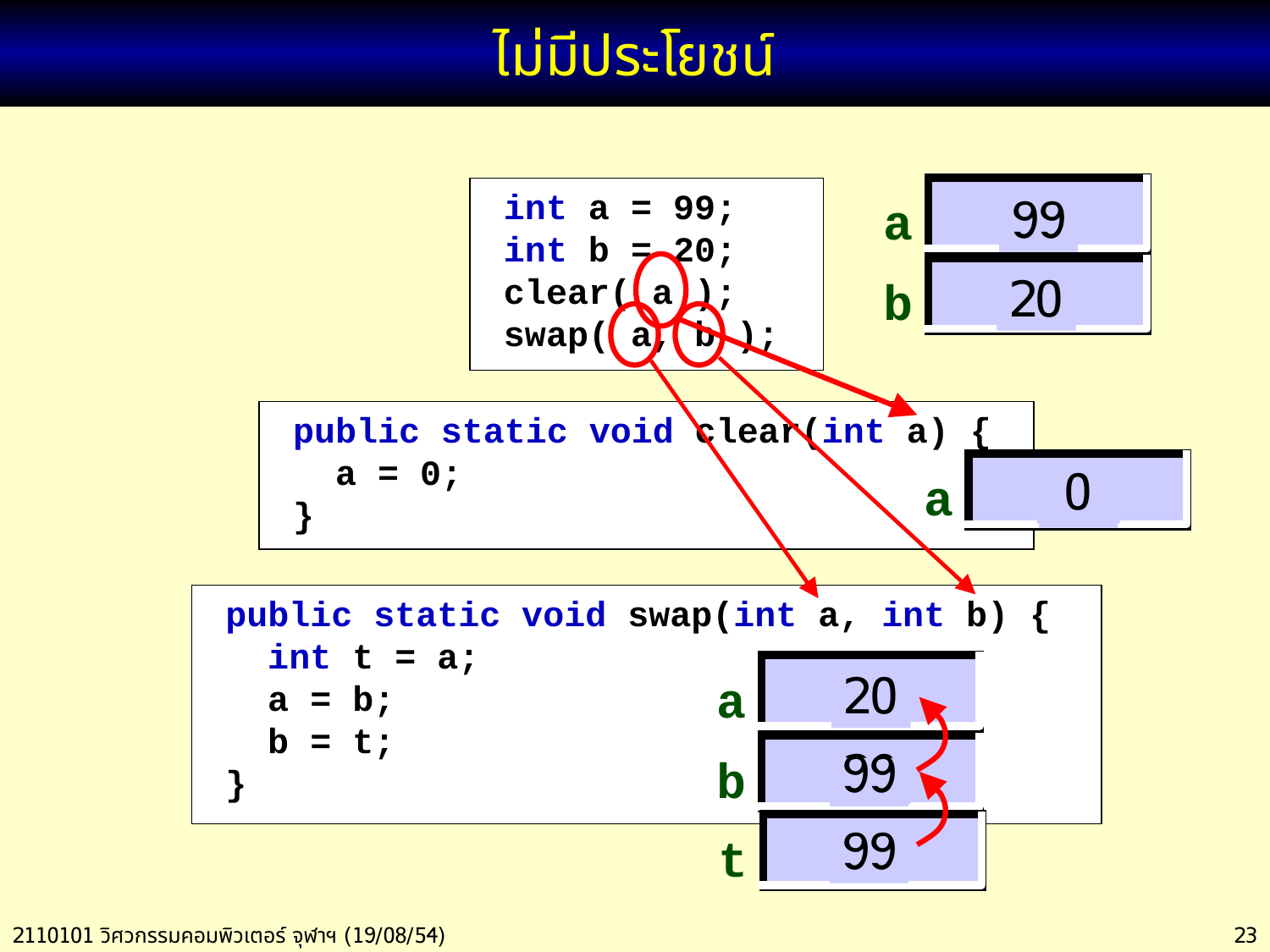

# ไม่มีประโยชน์

a
99

b
20
 int a = 99;
 int b = 20;
 clear( a );
 swap( a, b );

 public static void clear(int a) {
   a = 0;
 }

a
99
 0
 public static void swap(int a, int b) {
   int t = a;
   a = b;
   b = t;
 }

a

b

t
20
99

20
99

99